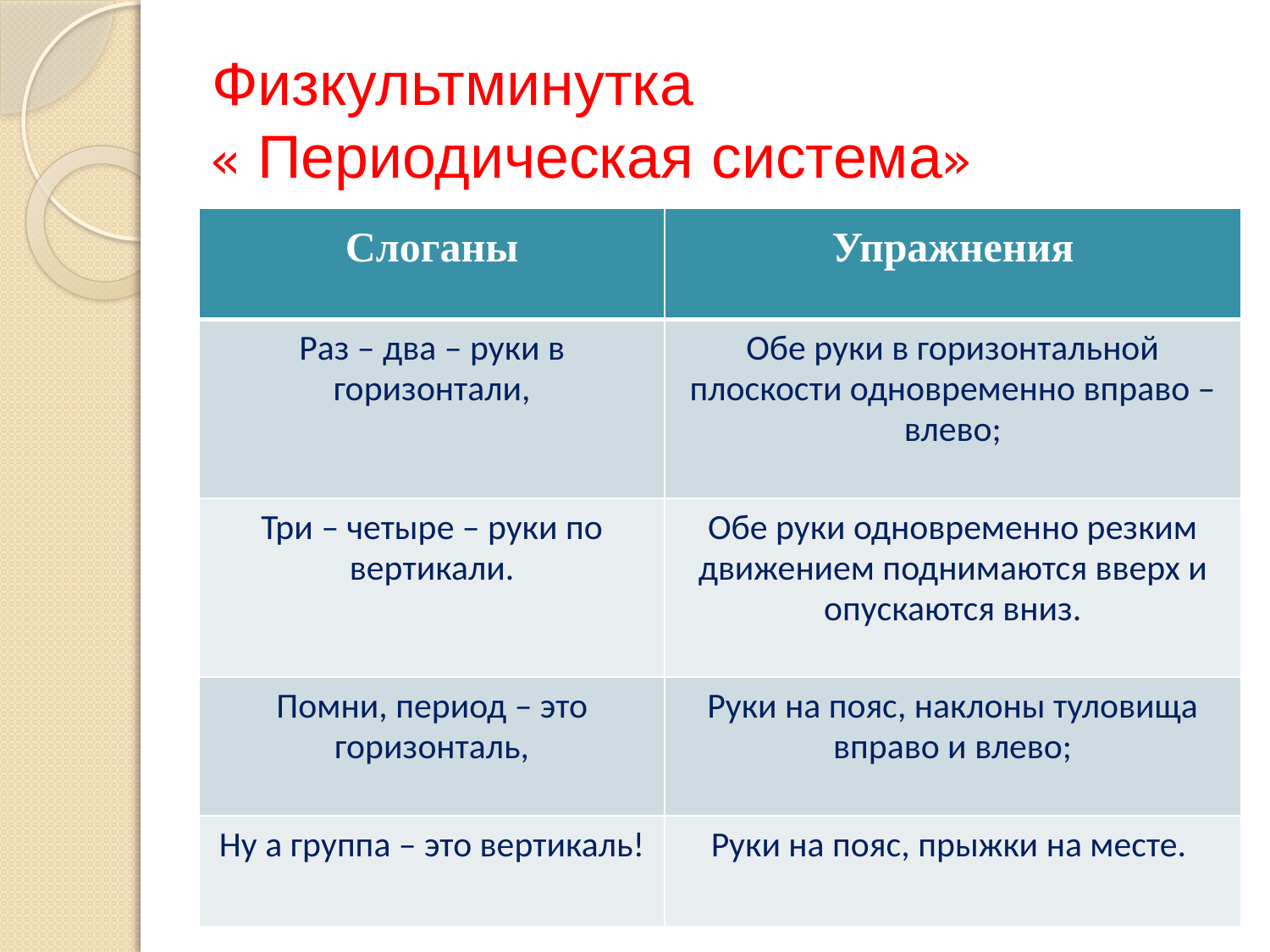

# Физкультминутка « Периодическая система»
| Слоганы | Упражнения |
| --- | --- |
| Раз – два – руки в горизонтали, | Обе руки в горизонтальной плоскости одновременно вправо – влево; |
| Три – четыре – руки по вертикали. | Обе руки одновременно резким движением поднимаются вверх и опускаются вниз. |
| Помни, период – это горизонталь, | Руки на пояс, наклоны туловища вправо и влево; |
| Ну а группа – это вертикаль! | Руки на пояс, прыжки на месте. |